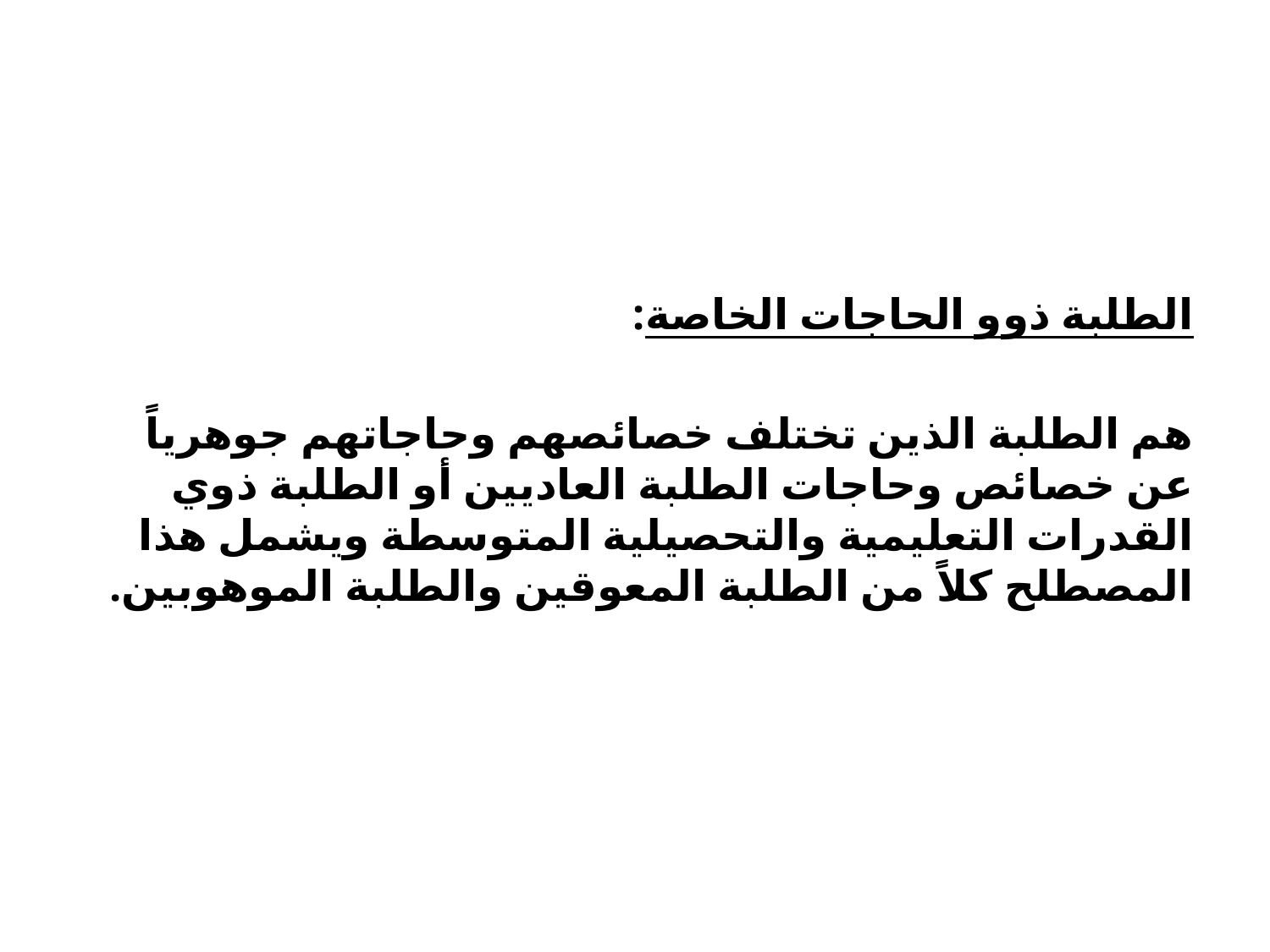

#

الطلبة ذوو الحاجات الخاصة:

هم الطلبة الذين تختلف خصائصهم وحاجاتهم جوهرياً عن خصائص وحاجات الطلبة العاديين أو الطلبة ذوي القدرات التعليمية والتحصيلية المتوسطة ويشمل هذا المصطلح كلاً من الطلبة المعوقين والطلبة الموهوبين.